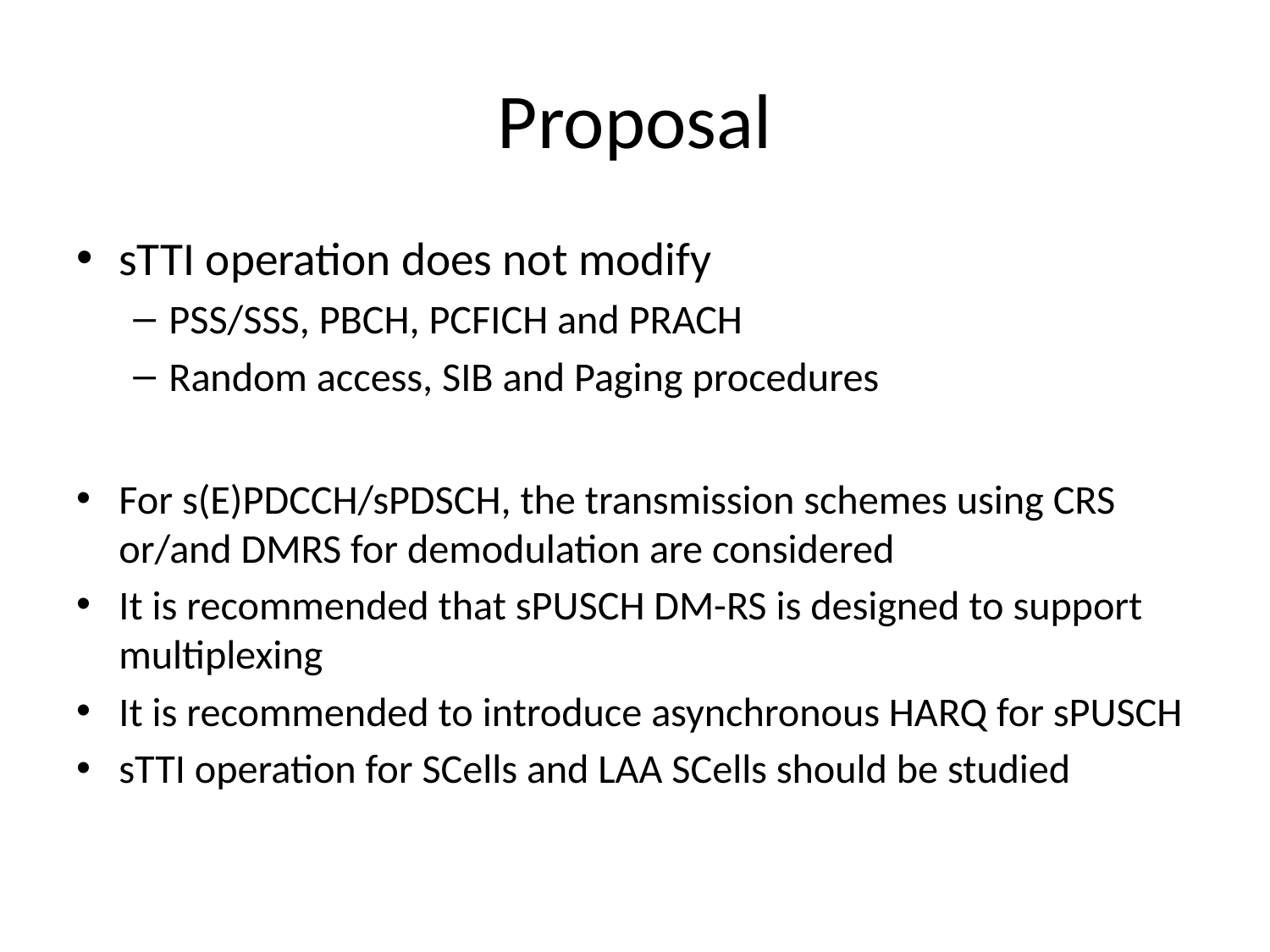

# Proposal
sTTI operation does not modify
PSS/SSS, PBCH, PCFICH and PRACH
Random access, SIB and Paging procedures

For s(E)PDCCH/sPDSCH, the transmission schemes using CRS or/and DMRS for demodulation are considered
It is recommended that sPUSCH DM-RS is designed to support multiplexing
It is recommended to introduce asynchronous HARQ for sPUSCH
sTTI operation for SCells and LAA SCells should be studied